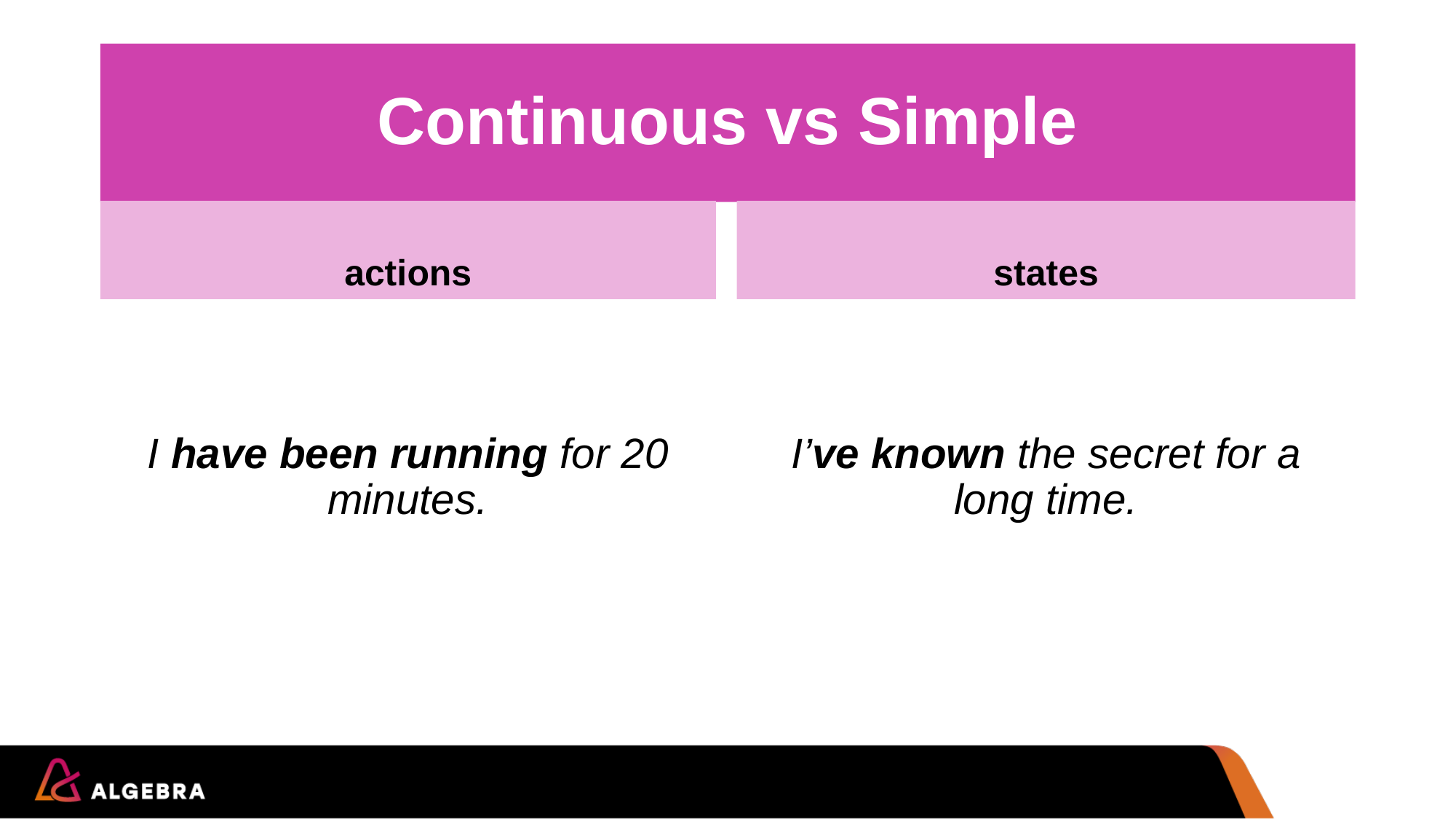

# Continuous vs Simple
actions
states

I have been running for 20 minutes.

I’ve known the secret for a long time.